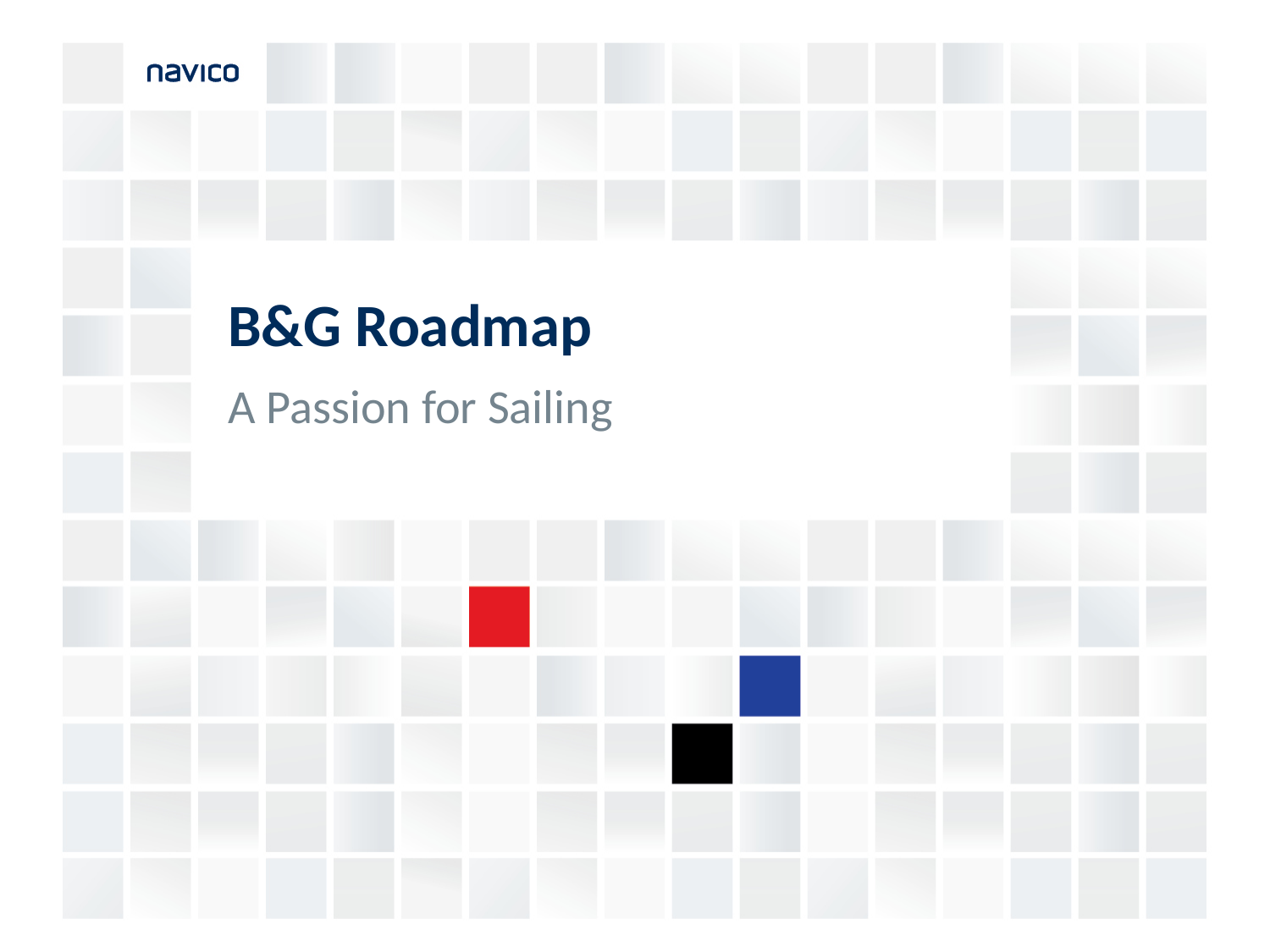

# B&G Roadmap
A Passion for Sailing